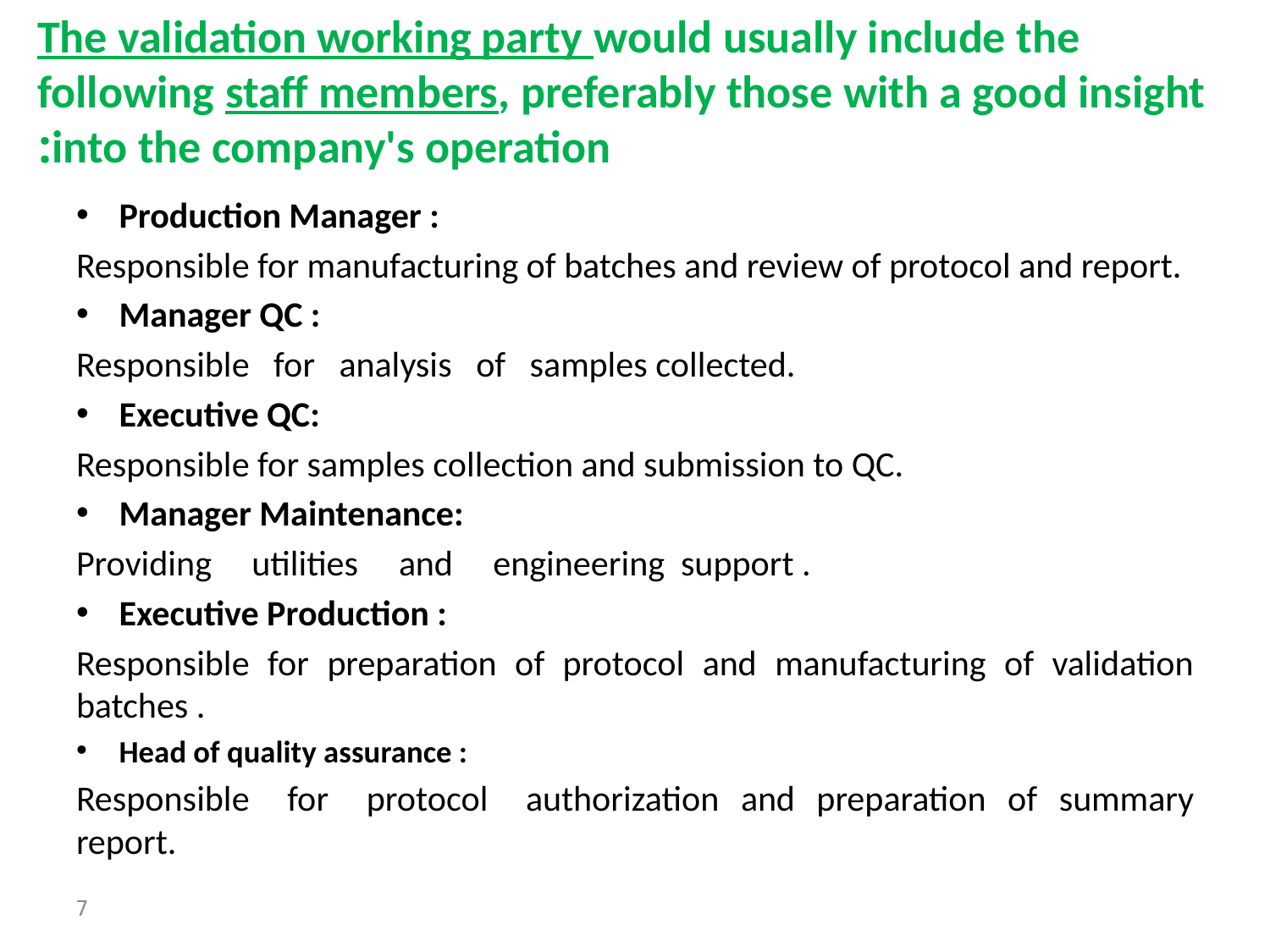

# The validation working party would usually include the following staff members, preferably those with a good insight into the company's operation:
Production Manager :
Responsible for manufacturing of batches and review of protocol and report.
Manager QC :
Responsible   for   analysis   of   samples collected.
Executive QC:
Responsible for samples collection and submission to QC.
Manager Maintenance:
Providing     utilities     and     engineering  support .
Executive Production :
Responsible for preparation of protocol and manufacturing of validation batches .
Head of quality assurance :
Responsible   for   protocol   authorization and preparation of summary report.
7